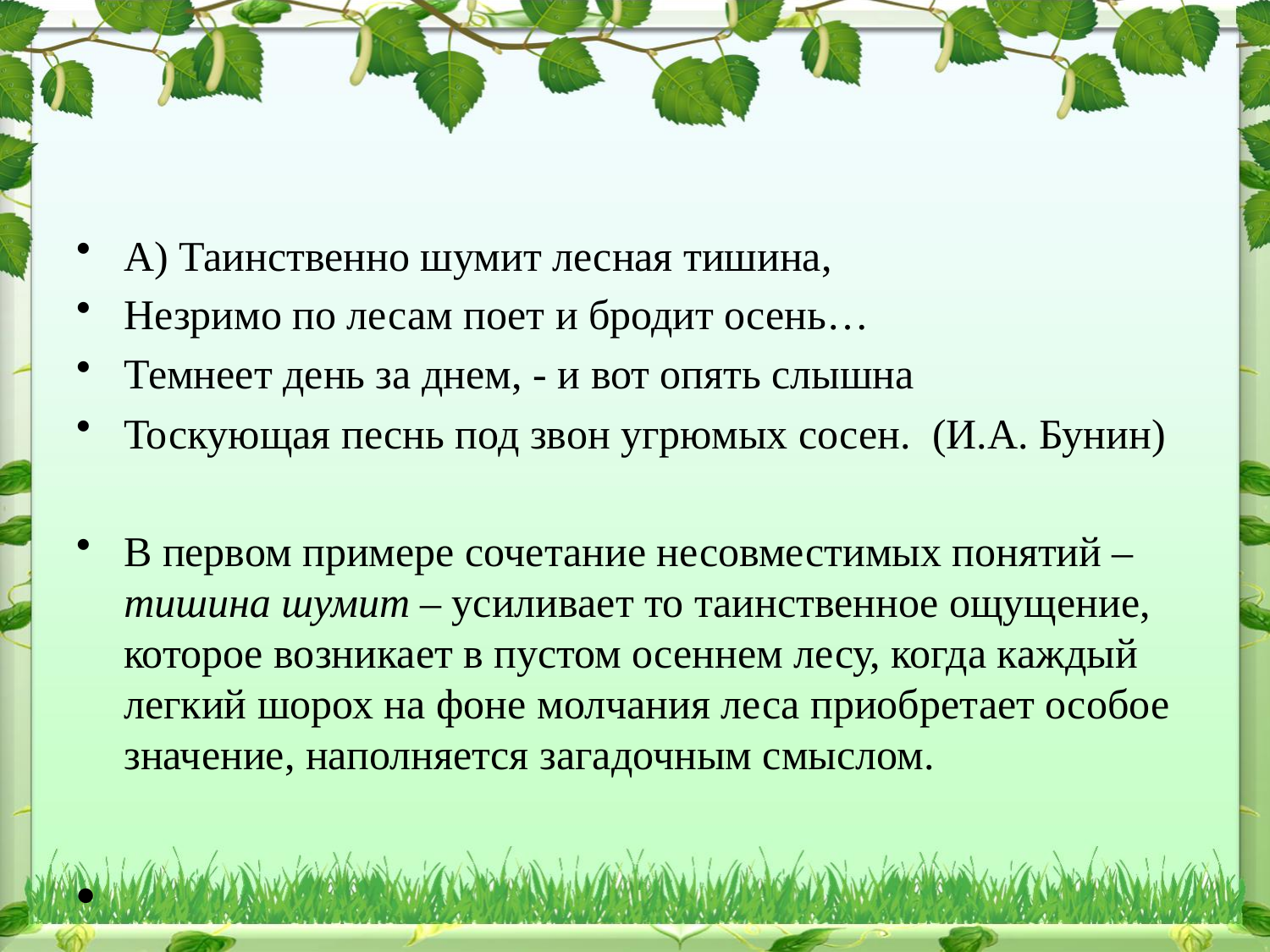

#
А) Таинственно шумит лесная тишина,
Незримо по лесам поет и бродит осень…
Темнеет день за днем, - и вот опять слышна
Тоскующая песнь под звон угрюмых сосен.  (И.А. Бунин)

В первом примере сочетание несовместимых понятий – тишина шумит – усиливает то таинственное ощущение, которое возникает в пустом осеннем лесу, когда каждый легкий шорох на фоне молчания леса приобретает особое значение, наполняется загадочным смыслом.